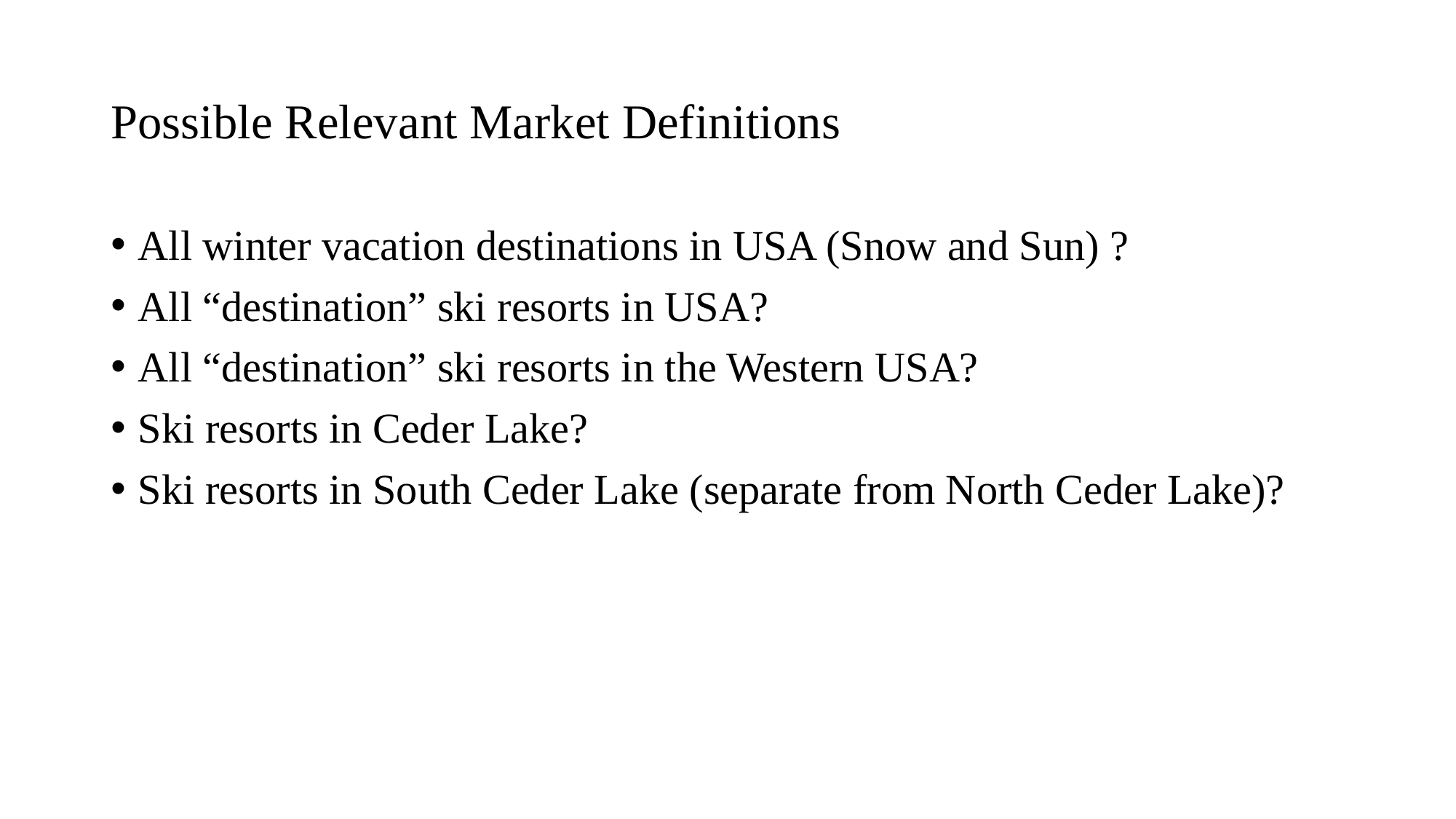

# Possible Relevant Market Definitions
All winter vacation destinations in USA (Snow and Sun) ?
All “destination” ski resorts in USA?
All “destination” ski resorts in the Western USA?
Ski resorts in Ceder Lake?
Ski resorts in South Ceder Lake (separate from North Ceder Lake)?